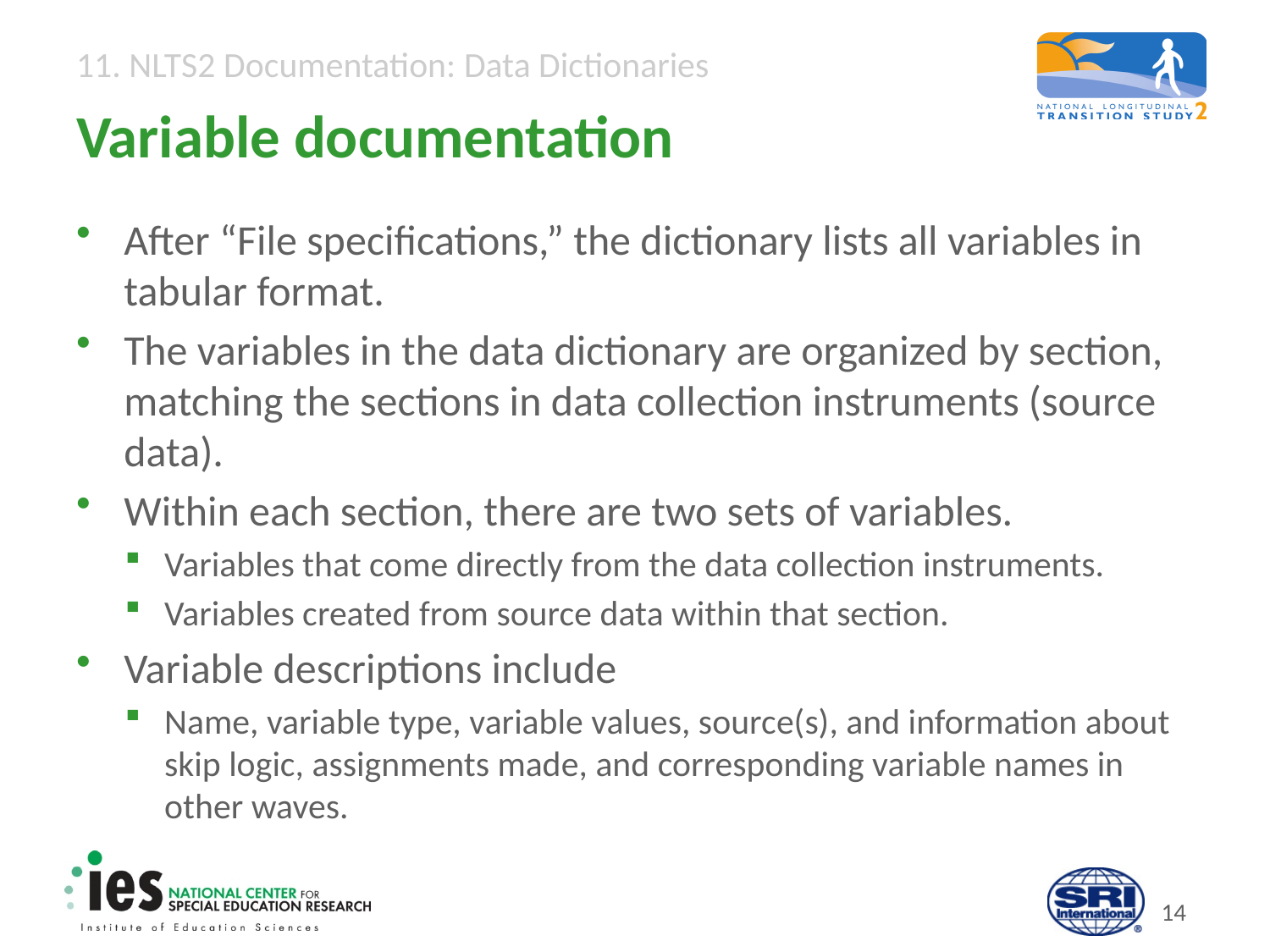

# Variable documentation
After “File specifications,” the dictionary lists all variables in tabular format.
The variables in the data dictionary are organized by section, matching the sections in data collection instruments (source data).
Within each section, there are two sets of variables.
Variables that come directly from the data collection instruments.
Variables created from source data within that section.
Variable descriptions include
Name, variable type, variable values, source(s), and information about skip logic, assignments made, and corresponding variable names in other waves.

14